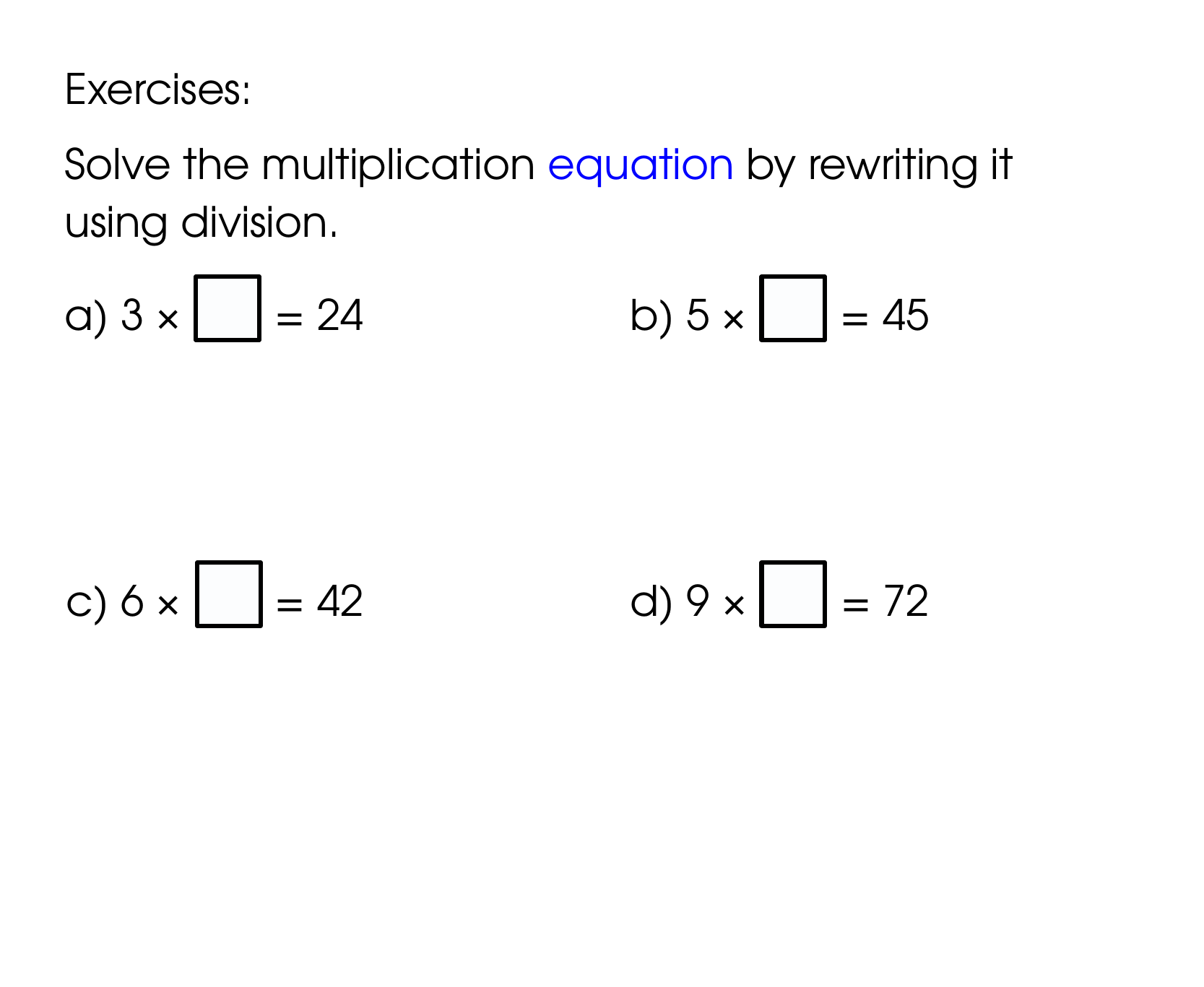

Exercises:
Solve the multiplication equation by rewriting it   using division.

a) 3 ×        = 24

b) 5 ×        = 45

c) 6 ×        = 42

d) 9 ×        = 72